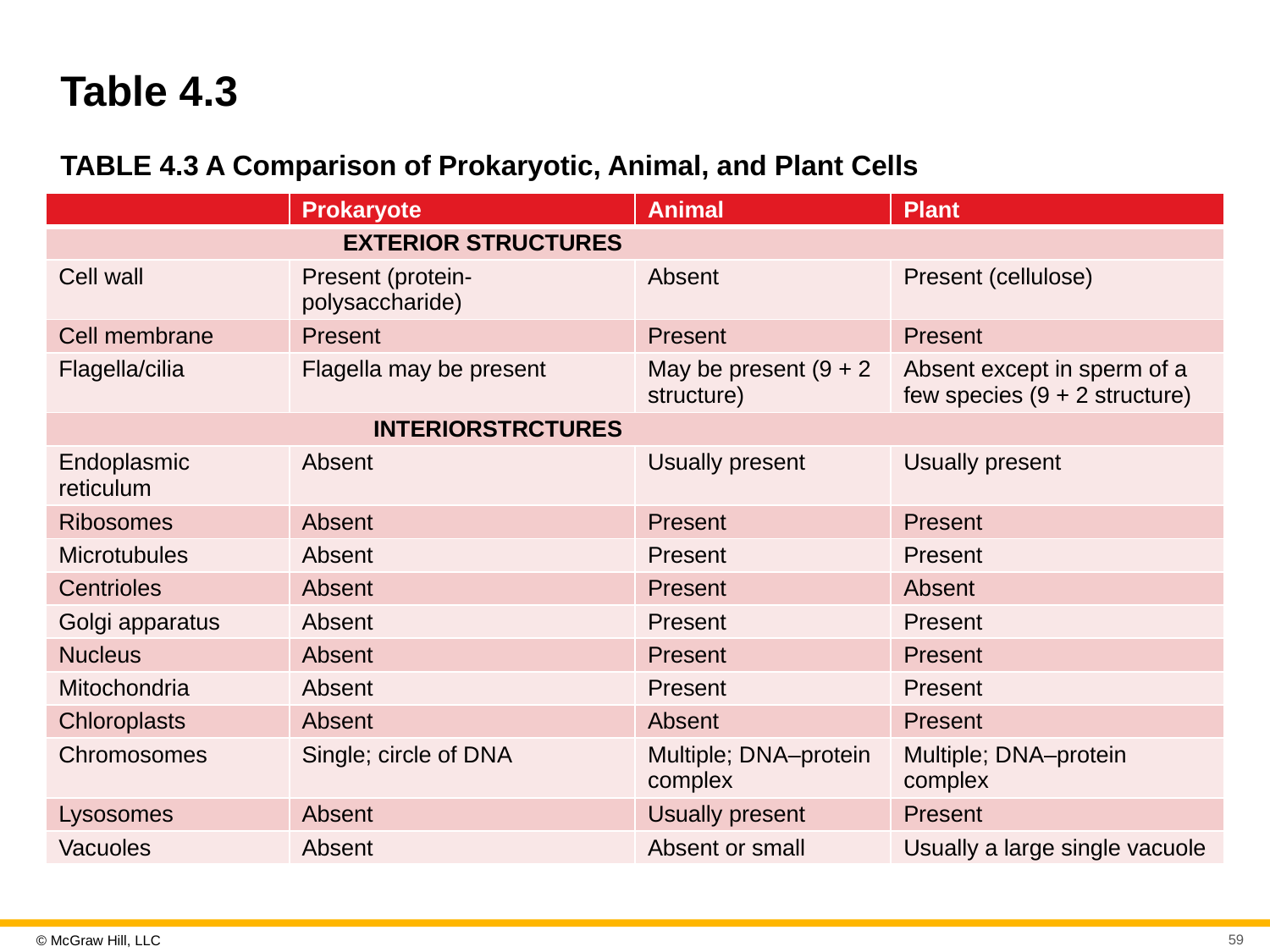

# Table 4.3
TABLE 4.3 A Comparison of Prokaryotic, Animal, and Plant Cells
|  | Prokaryote | Animal | Plant |
| --- | --- | --- | --- |
|  | EXTERIOR STRUCTURES |  |  |
| Cell wall | Present (protein-polysaccharide) | Absent | Present (cellulose) |
| Cell membrane | Present | Present | Present |
| Flagella/cilia | Flagella may be present | May be present (9 + 2 structure) | Absent except in sperm of a few species (9 + 2 structure) |
|  | INTERIORSTRCTURES |  |  |
| Endoplasmic reticulum | Absent | Usually present | Usually present |
| Ribosomes | Absent | Present | Present |
| Microtubules | Absent | Present | Present |
| Centrioles | Absent | Present | Absent |
| Golgi apparatus | Absent | Present | Present |
| Nucleus | Absent | Present | Present |
| Mitochondria | Absent | Present | Present |
| Chloroplasts | Absent | Absent | Present |
| Chromosomes | Single; circle of D N A | Multiple; D N A–protein complex | Multiple; D N A–protein complex |
| Lysosomes | Absent | Usually present | Present |
| Vacuoles | Absent | Absent or small | Usually a large single vacuole |
59